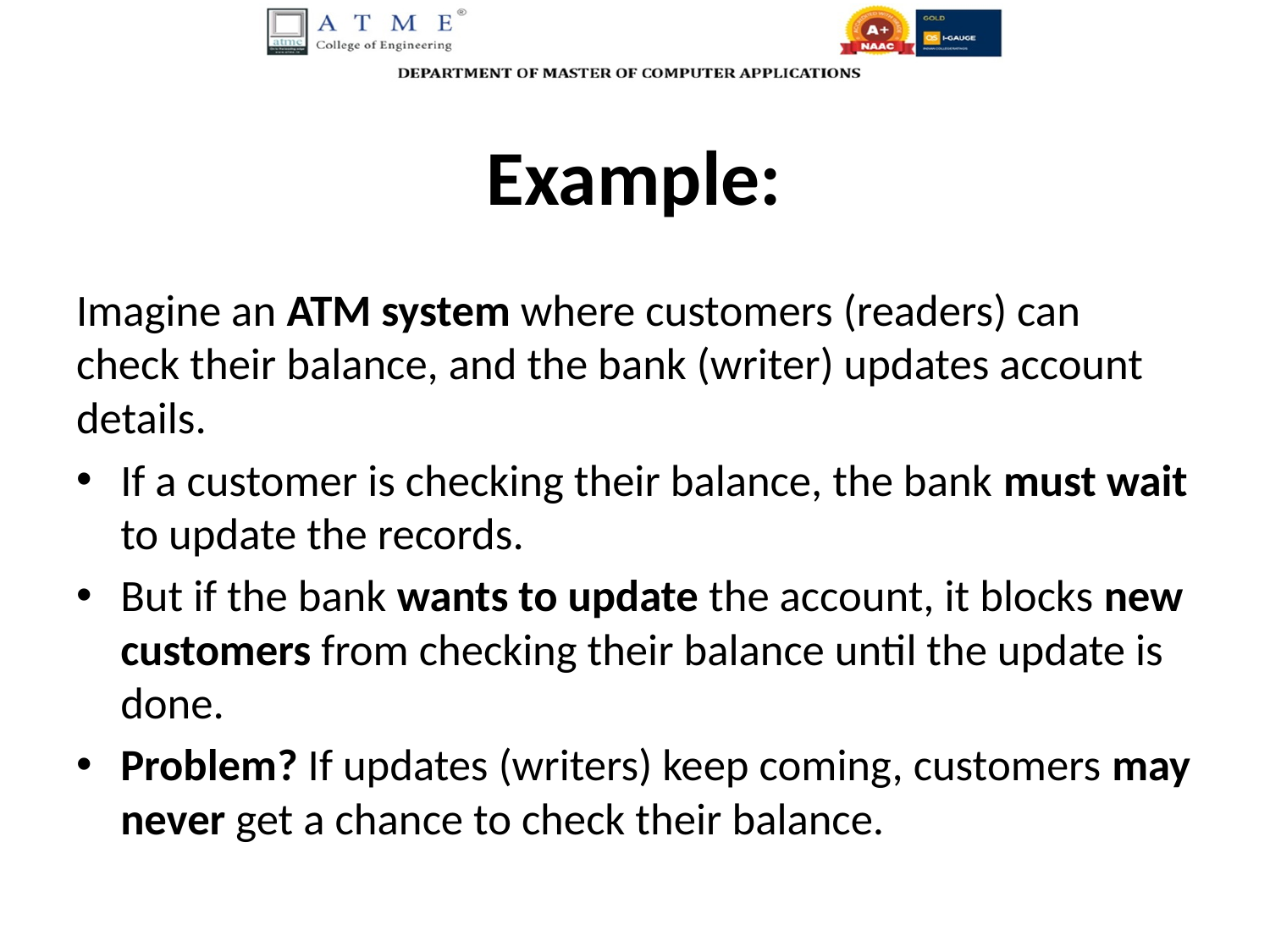

# Example:
Imagine an ATM system where customers (readers) can check their balance, and the bank (writer) updates account details.
If a customer is checking their balance, the bank must wait to update the records.
But if the bank wants to update the account, it blocks new customers from checking their balance until the update is done.
Problem? If updates (writers) keep coming, customers may never get a chance to check their balance.